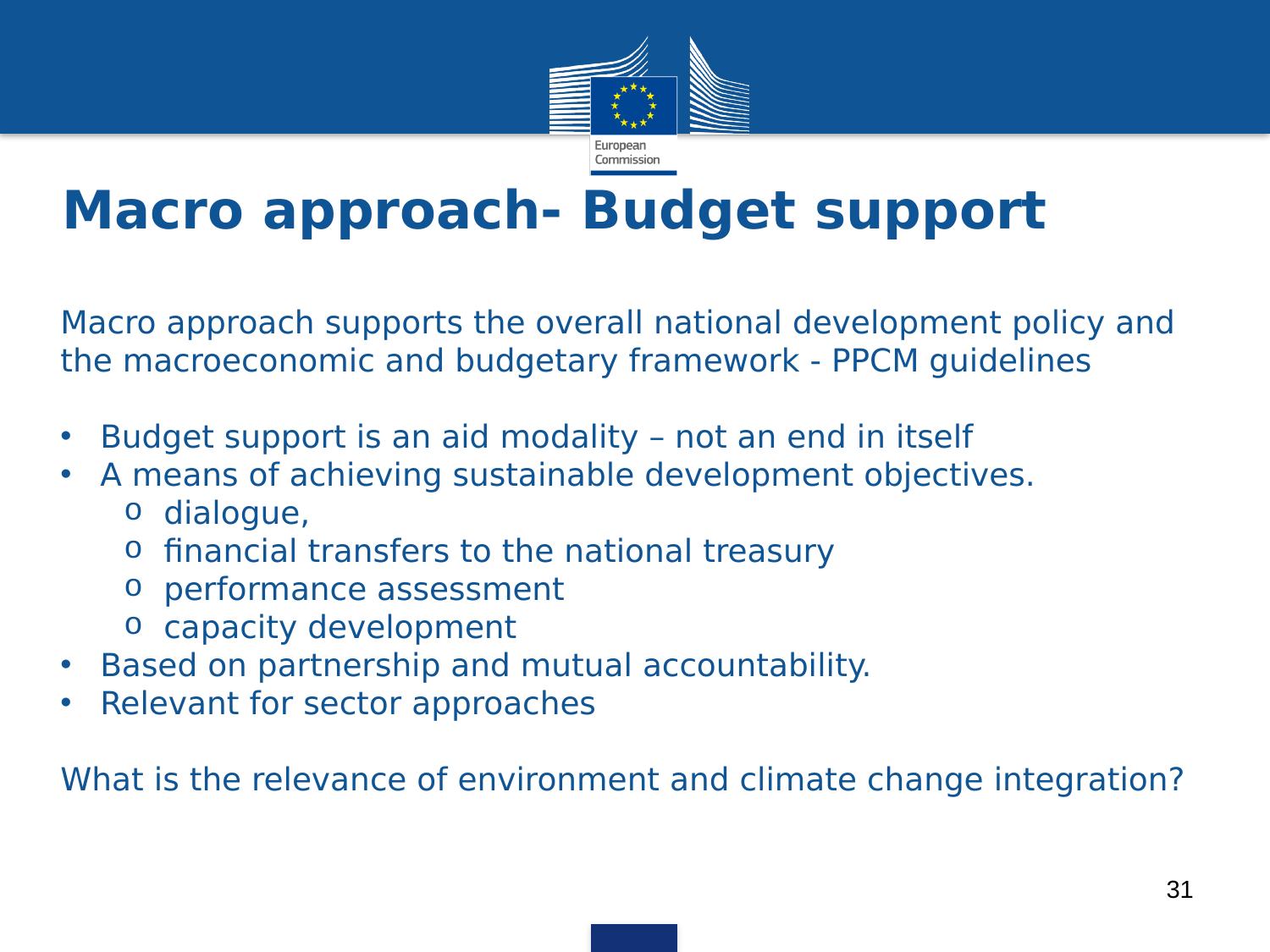

# Macro approach- Budget support
Macro approach supports the overall national development policy and the macroeconomic and budgetary framework - PPCM guidelines

Budget support is an aid modality – not an end in itself
A means of achieving sustainable development objectives.
dialogue,
financial transfers to the national treasury
performance assessment
capacity development
Based on partnership and mutual accountability.
Relevant for sector approaches

What is the relevance of environment and climate change integration?
31